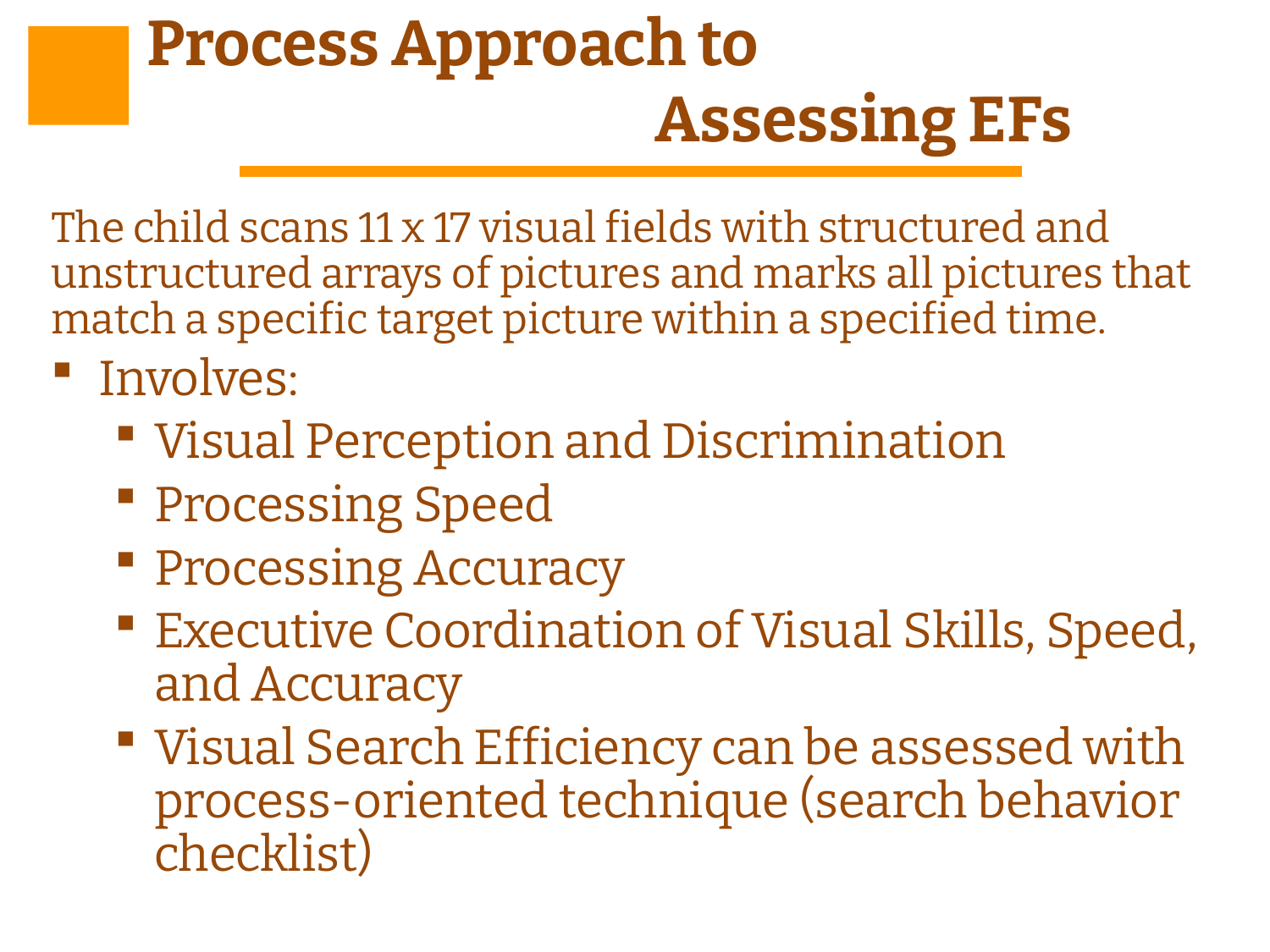

# Process Approach to Assessing EFs
The child scans 11 x 17 visual fields with structured and unstructured arrays of pictures and marks all pictures that match a specific target picture within a specified time.
Involves:
Visual Perception and Discrimination
Processing Speed
Processing Accuracy
Executive Coordination of Visual Skills, Speed, and Accuracy
Visual Search Efficiency can be assessed with process-oriented technique (search behavior checklist)